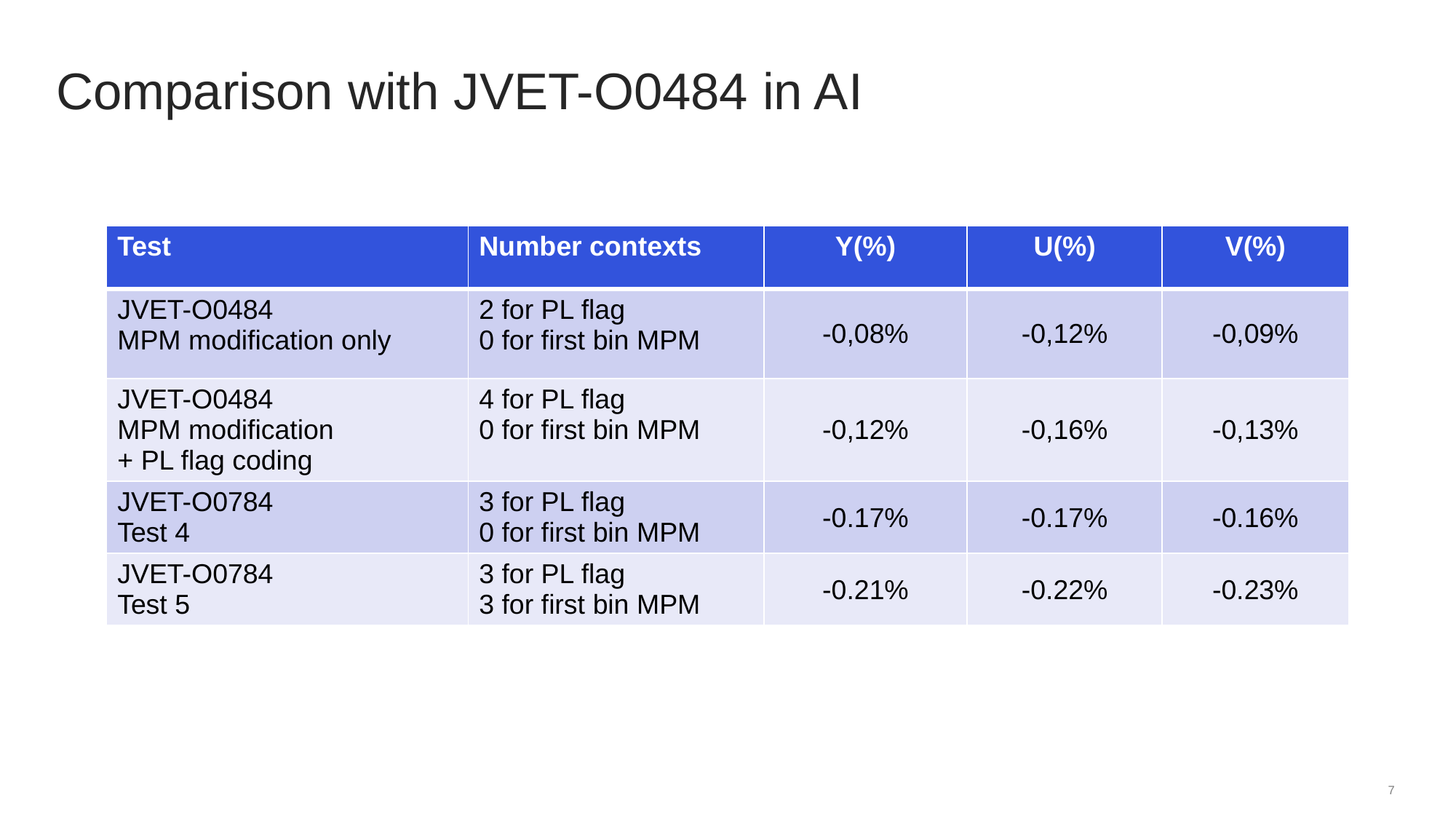

# Comparison with JVET-O0484 in AI
| Test | Number contexts | Y(%) | U(%) | V(%) |
| --- | --- | --- | --- | --- |
| JVET-O0484 MPM modification only | 2 for PL flag 0 for first bin MPM | -0,08% | -0,12% | -0,09% |
| JVET-O0484 MPM modification + PL flag coding | 4 for PL flag 0 for first bin MPM | -0,12% | -0,16% | -0,13% |
| JVET-O0784 Test 4 | 3 for PL flag 0 for first bin MPM | -0.17% | -0.17% | -0.16% |
| JVET-O0784 Test 5 | 3 for PL flag 3 for first bin MPM | -0.21% | -0.22% | -0.23% |